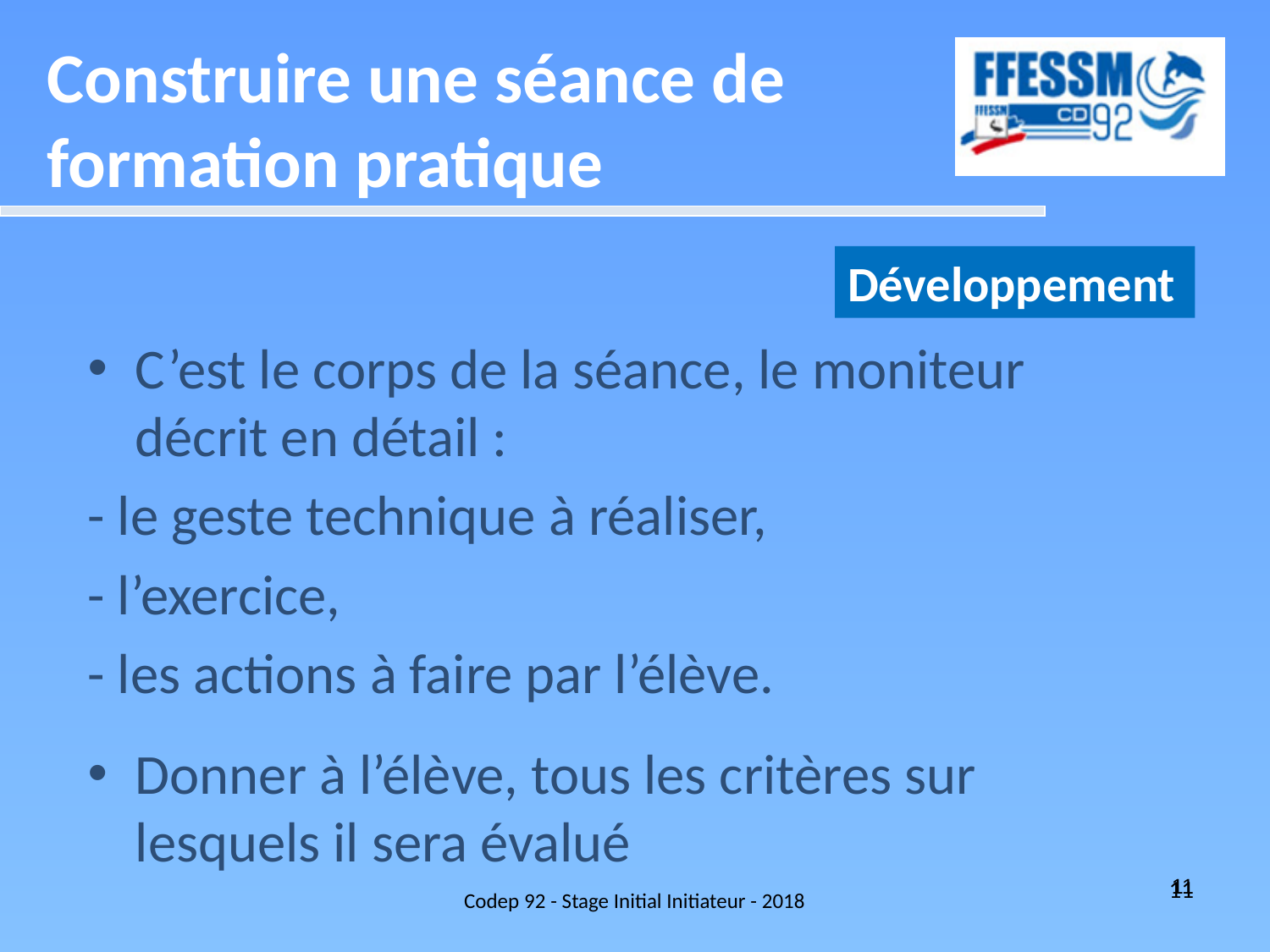

Construire une séance de formation pratique
Développement
C’est le corps de la séance, le moniteur décrit en détail :
- le geste technique à réaliser,
- l’exercice,
- les actions à faire par l’élève.

Donner à l’élève, tous les critères sur lesquels il sera évalué
Codep 92 - Stage Initial Initiateur - 2018
11
11